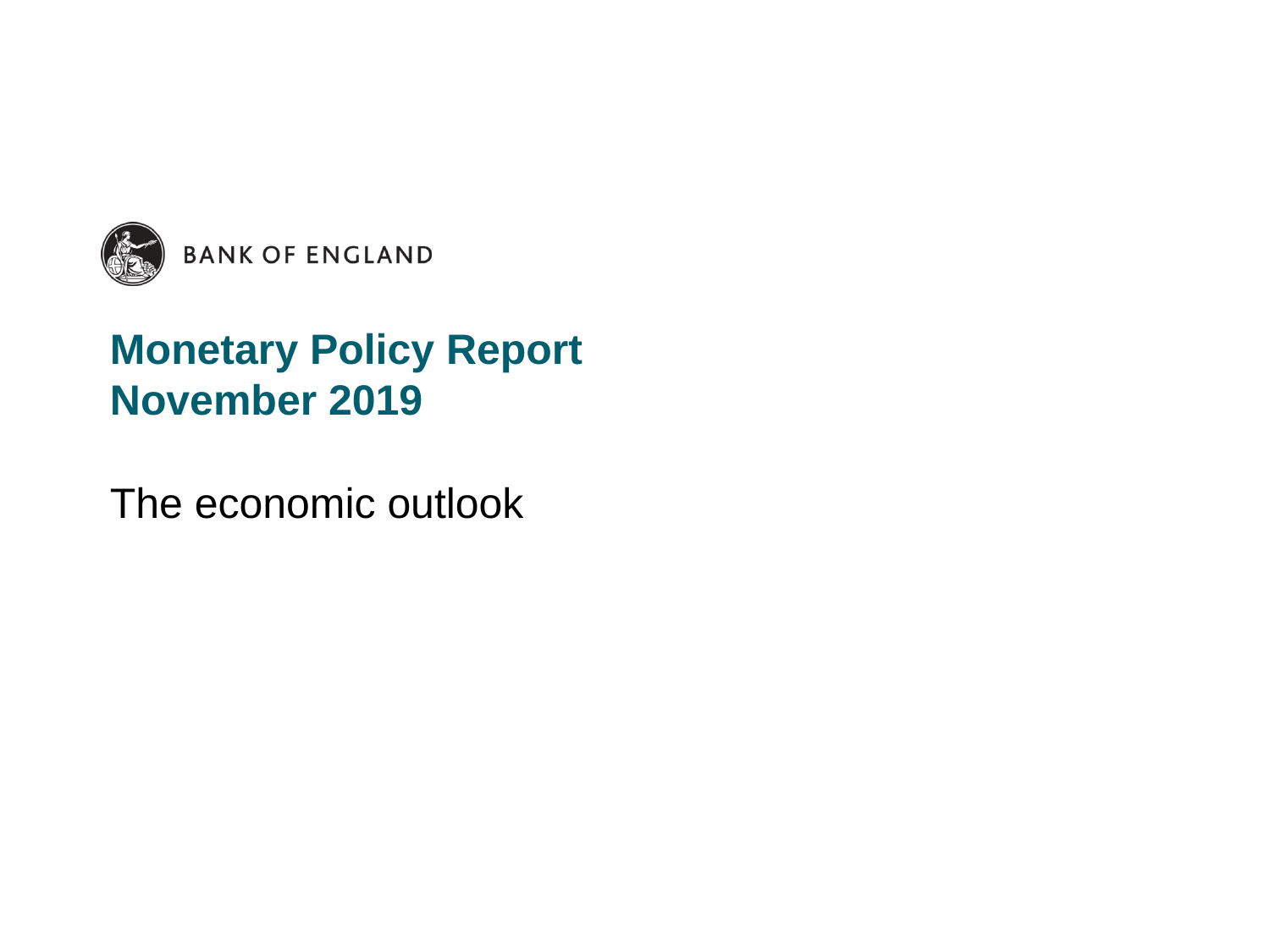

# Monetary Policy Report November 2019
The economic outlook